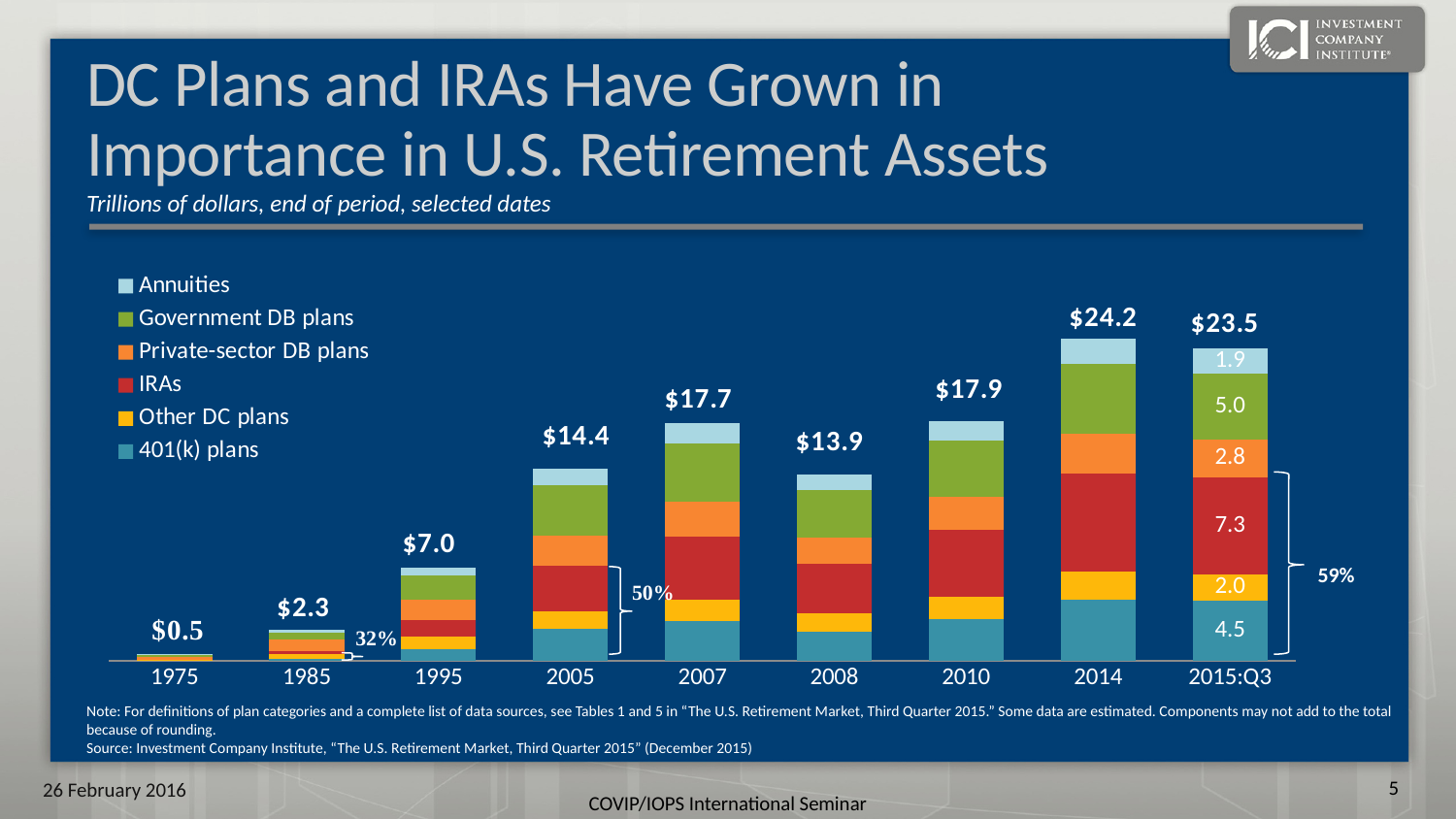

# DC Plans and IRAs Have Grown in Importance in U.S. Retirement Assets
Trillions of dollars, end of period, selected dates

### Chart

| Category | 401(k) plans | Other DC plans | IRAs | Private-sector DB plans | Government DB plans | Annuities |
|---|---|---|---|---|---|---|
| 1975 | 0.0 | 0.087 | 0.003 | 0.179 | 0.146 | 0.055 |
| 1985 | 0.144 | 0.356 | 0.241 | 0.819 | 0.577 | 0.181 |
| 1995 | 0.864 | 0.913 | 1.288 | 1.507 | 1.86 | 0.582 |
| 2005 | 2.399 | 1.344 | 3.425 | 2.262 | 3.735 | 1.3 |
| 2007 | 2.983 | 1.596 | 4.748 | 2.646 | 4.388 | 1.5 |
| 2008 | 2.208 | 1.373 | 3.681 | 1.979 | 3.577 | 1.2 |
| 2010 | 3.148 | 1.668 | 5.029 | 2.481 | 4.226 | 1.5 |
| 2014 | 4.6 | 2.092 | 7.4 | 3.0 | 5.2 | 1.9 |
| 2015:Q3 | 4.5 | 2.0 | 7.3 | 2.8 | 5.0 | 1.9 |
59%
Note: For definitions of plan categories and a complete list of data sources, see Tables 1 and 5 in “The U.S. Retirement Market, Third Quarter 2015.” Some data are estimated. Components may not add to the total because of rounding.
Source: Investment Company Institute, “The U.S. Retirement Market, Third Quarter 2015” (December 2015)
5
26 February 2016
COVIP/IOPS International Seminar